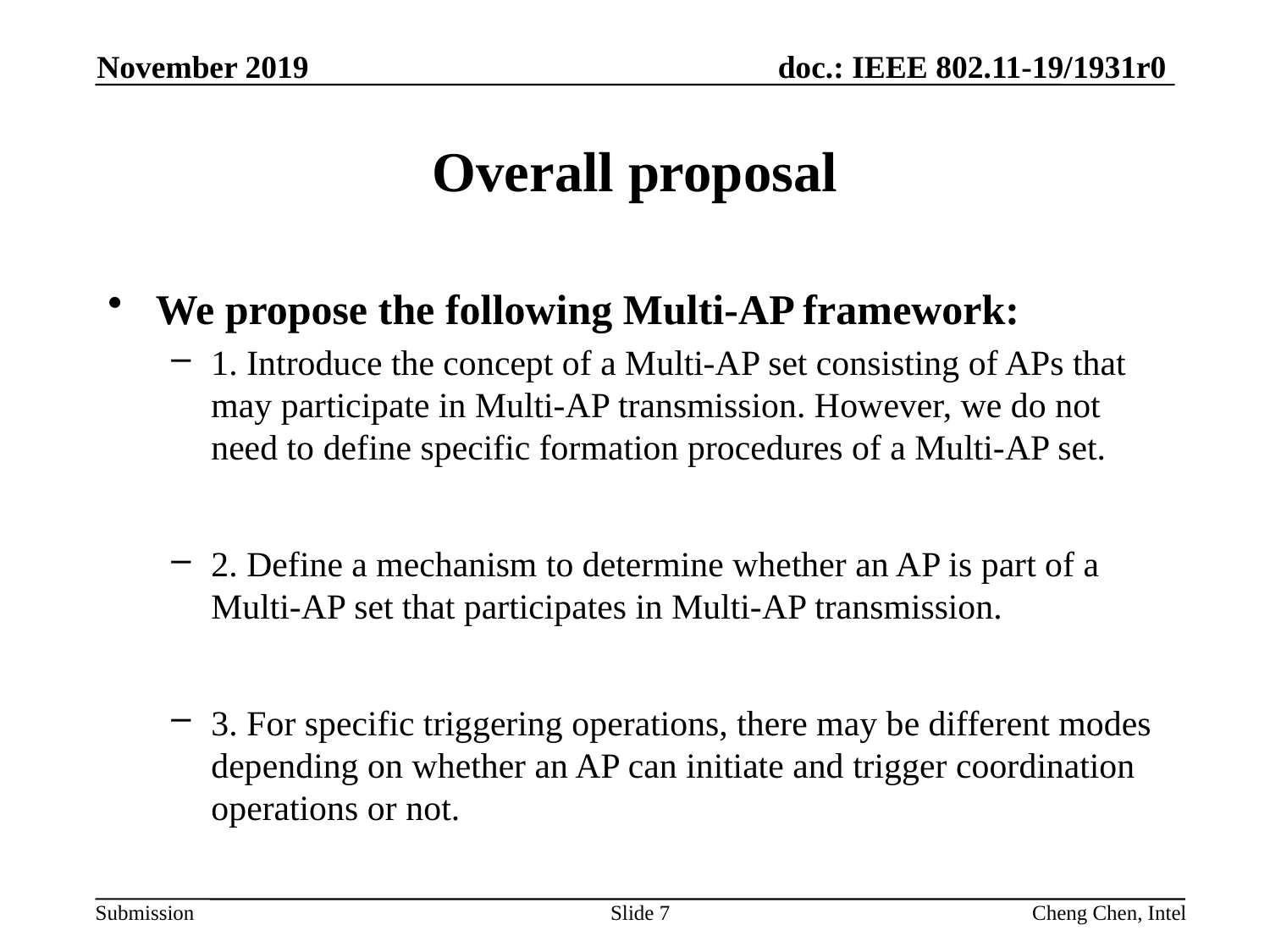

November 2019
# Overall proposal
We propose the following Multi-AP framework:
1. Introduce the concept of a Multi-AP set consisting of APs that may participate in Multi-AP transmission. However, we do not need to define specific formation procedures of a Multi-AP set.

2. Define a mechanism to determine whether an AP is part of a Multi-AP set that participates in Multi-AP transmission.

3. For specific triggering operations, there may be different modes depending on whether an AP can initiate and trigger coordination operations or not.

Slide 7
Cheng Chen, Intel